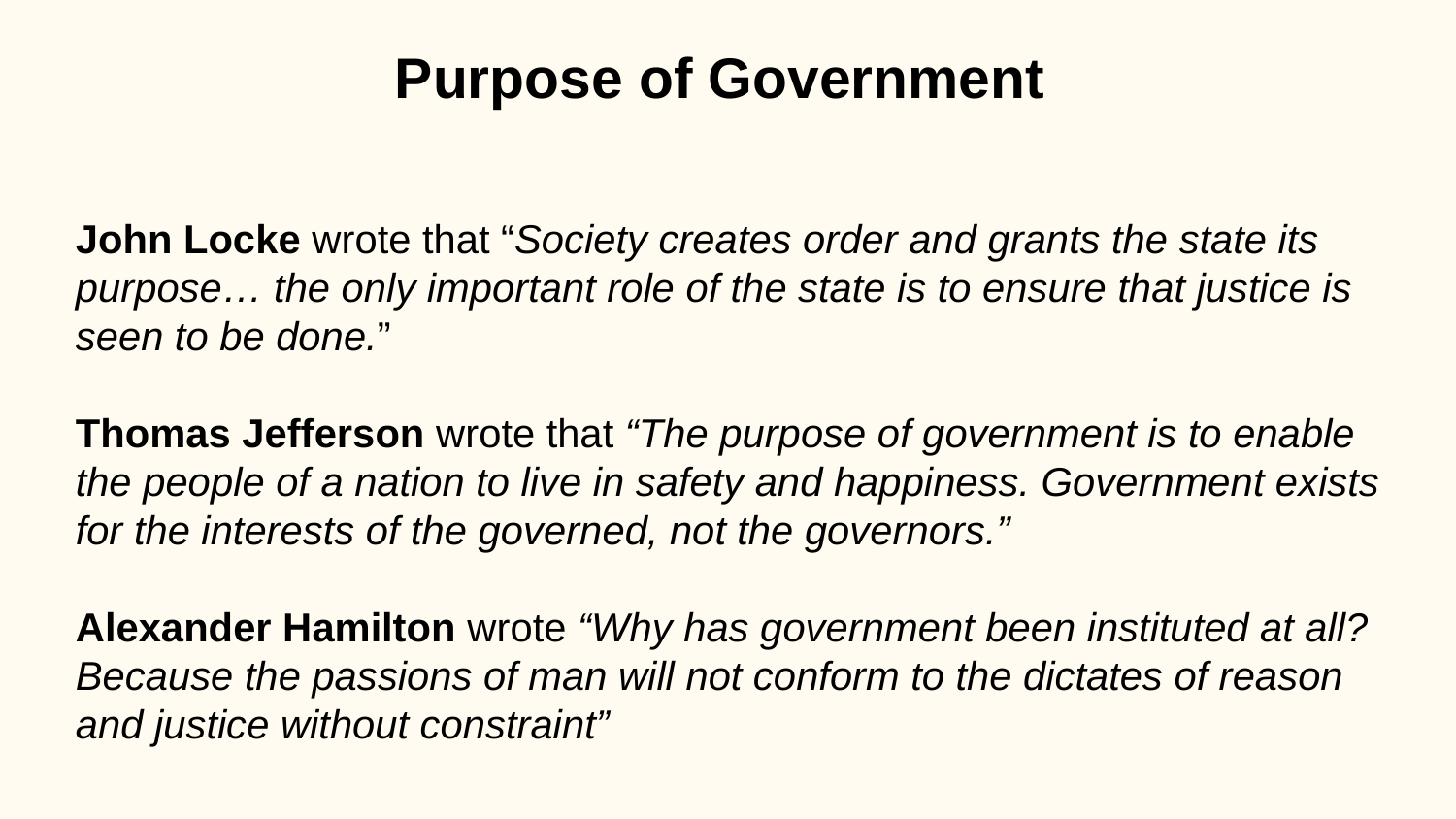

# Purpose of Government
John Locke wrote that “Society creates order and grants the state its purpose… the only important role of the state is to ensure that justice is seen to be done.”

Thomas Jefferson wrote that “The purpose of government is to enable the people of a nation to live in safety and happiness. Government exists for the interests of the governed, not the governors.”

Alexander Hamilton wrote “Why has government been instituted at all? Because the passions of man will not conform to the dictates of reason and justice without constraint”